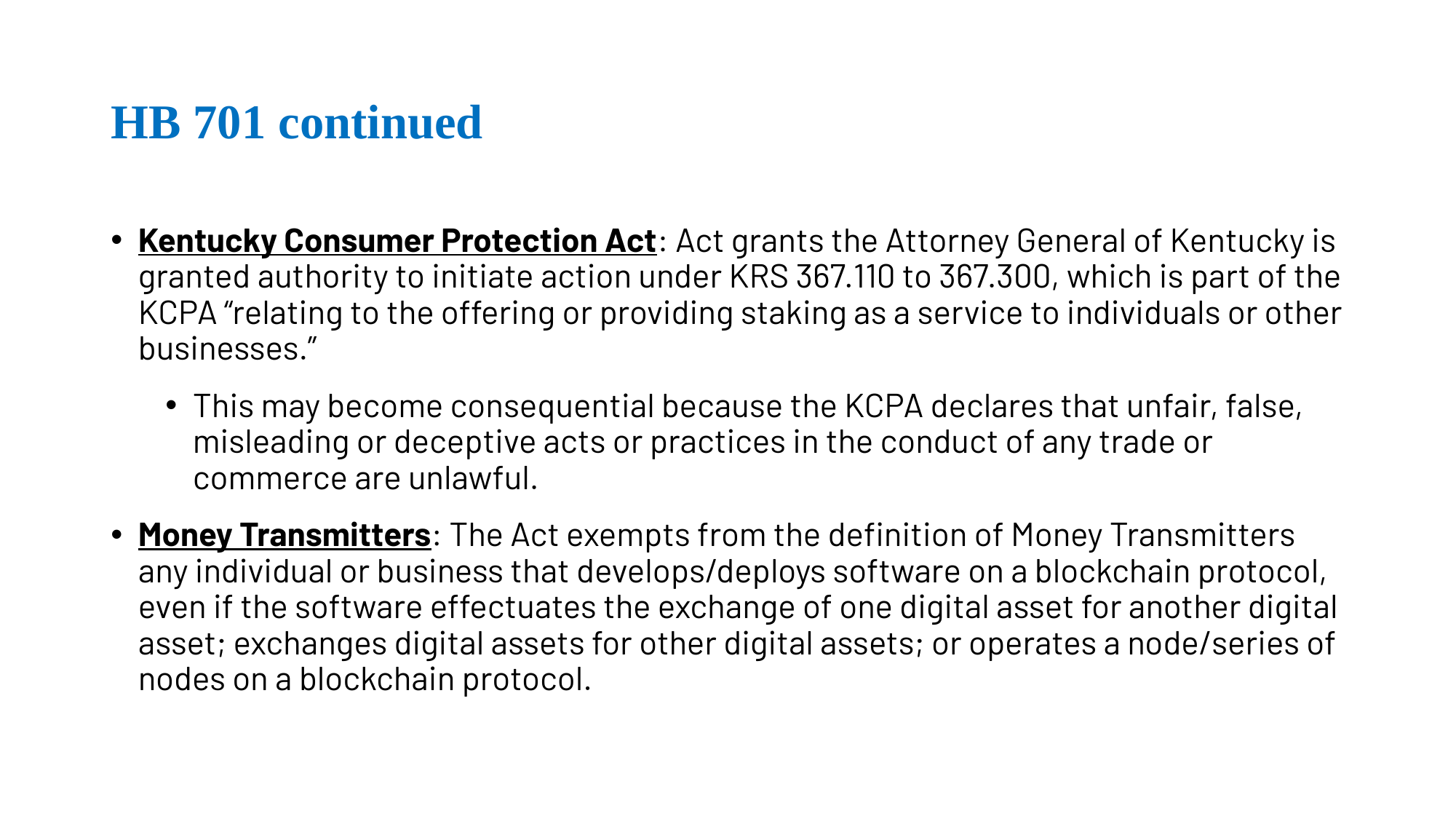

# HB 701 continued
Kentucky Consumer Protection Act: Act grants the Attorney General of Kentucky is granted authority to initiate action under KRS 367.110 to 367.300, which is part of the KCPA “relating to the offering or providing staking as a service to individuals or other businesses.”
This may become consequential because the KCPA declares that unfair, false, misleading or deceptive acts or practices in the conduct of any trade or commerce are unlawful.
Money Transmitters: The Act exempts from the definition of Money Transmitters any individual or business that develops/deploys software on a blockchain protocol, even if the software effectuates the exchange of one digital asset for another digital asset; exchanges digital assets for other digital assets; or operates a node/series of nodes on a blockchain protocol.